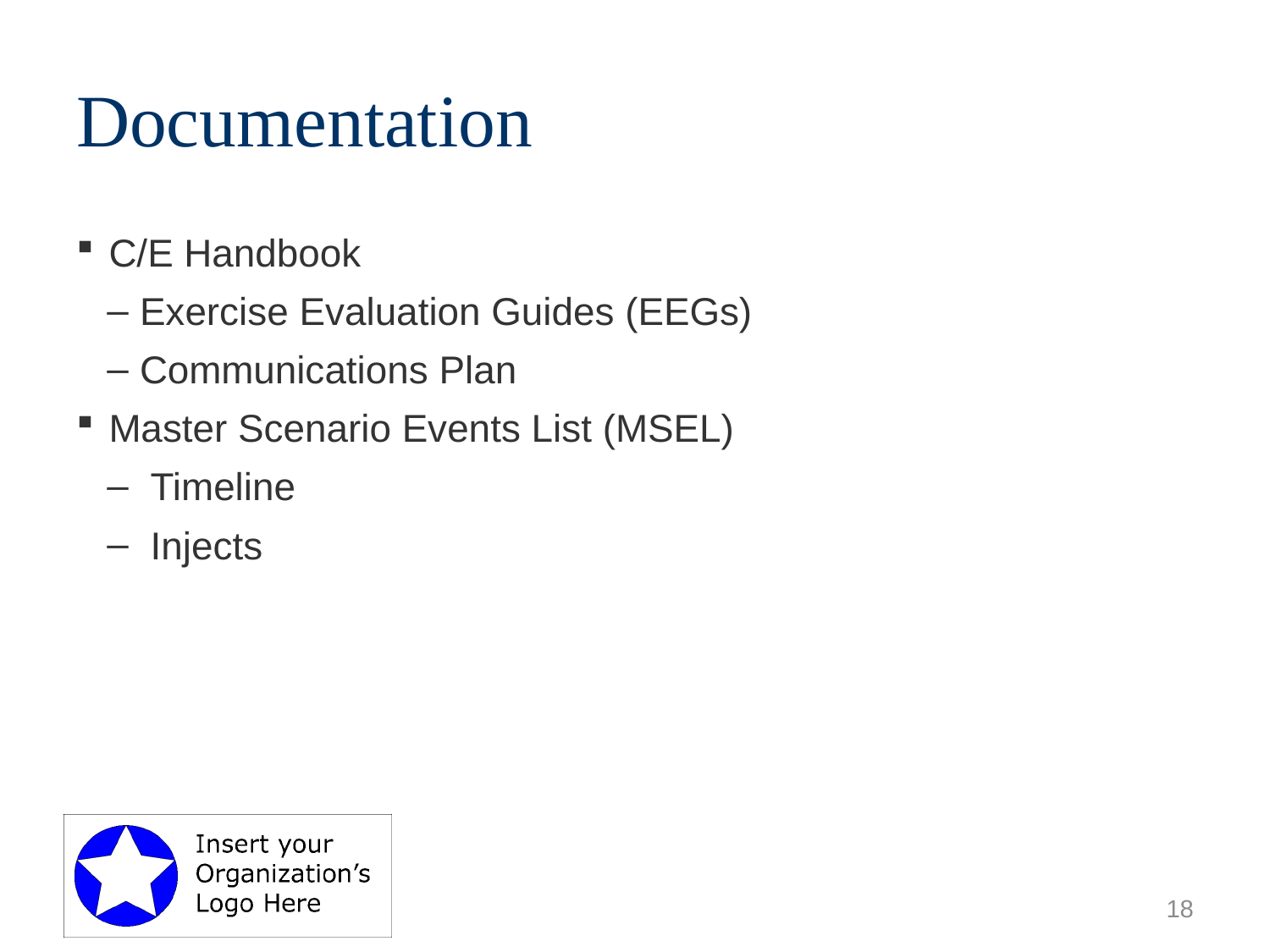

# Documentation
C/E Handbook
Exercise Evaluation Guides (EEGs)
Communications Plan
Master Scenario Events List (MSEL)
 Timeline
 Injects
18